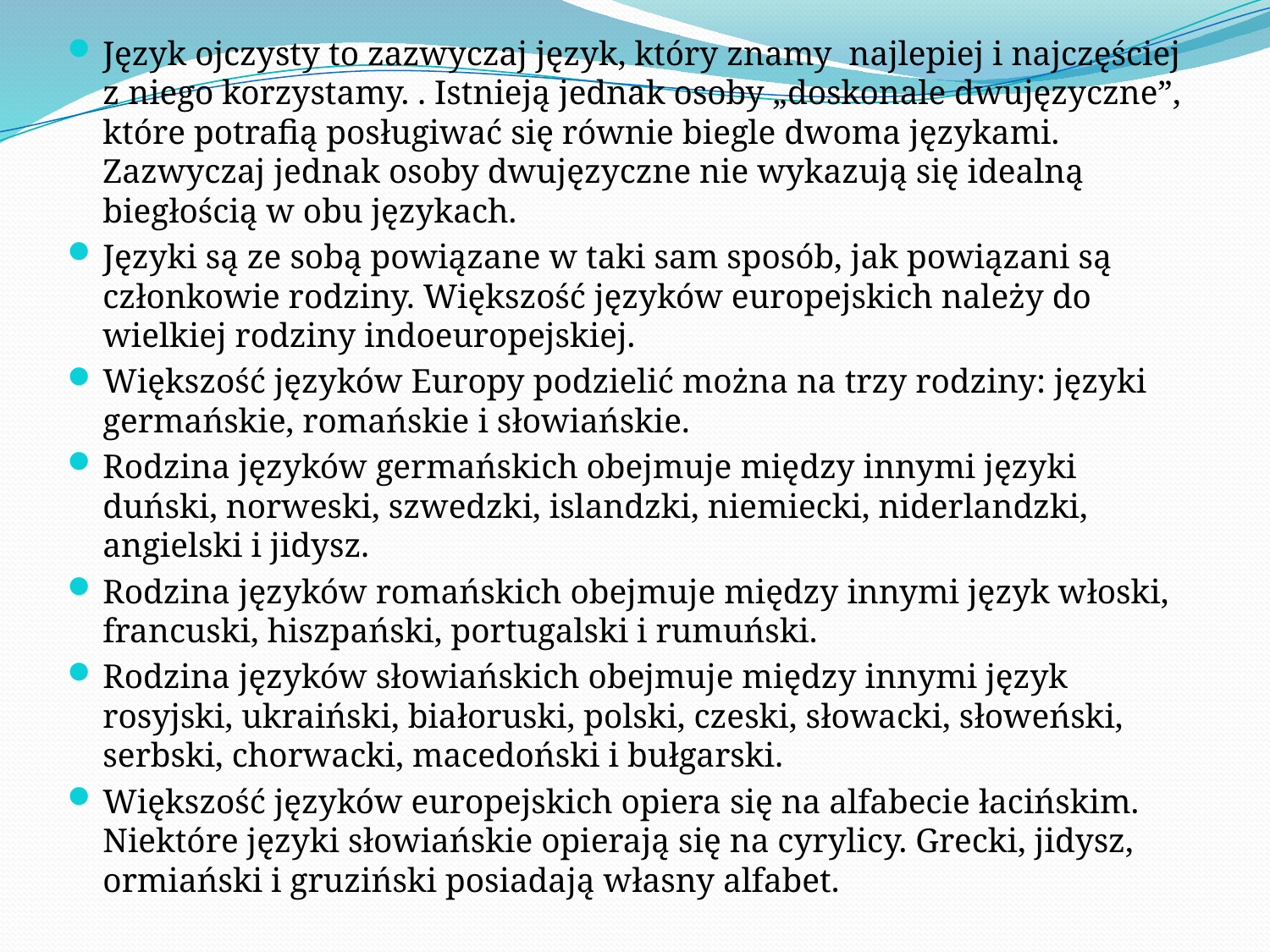

Język ojczysty to zazwyczaj język, który znamy  najlepiej i najczęściej z niego korzystamy. . Istnieją jednak osoby „doskonale dwujęzyczne”, które potrafią posługiwać się równie biegle dwoma językami.  Zazwyczaj jednak osoby dwujęzyczne nie wykazują się idealną biegłością w obu językach.
Języki są ze sobą powiązane w taki sam sposób, jak powiązani są członkowie rodziny. Większość języków europejskich należy do wielkiej rodziny indoeuropejskiej.
Większość języków Europy podzielić można na trzy rodziny: języki germańskie, romańskie i słowiańskie.
Rodzina języków germańskich obejmuje między innymi języki duński, norweski, szwedzki, islandzki, niemiecki, niderlandzki, angielski i jidysz.
Rodzina języków romańskich obejmuje między innymi język włoski, francuski, hiszpański, portugalski i rumuński.
Rodzina języków słowiańskich obejmuje między innymi język rosyjski, ukraiński, białoruski, polski, czeski, słowacki, słoweński, serbski, chorwacki, macedoński i bułgarski.
Większość języków europejskich opiera się na alfabecie łacińskim. Niektóre języki słowiańskie opierają się na cyrylicy. Grecki, jidysz, ormiański i gruziński posiadają własny alfabet.